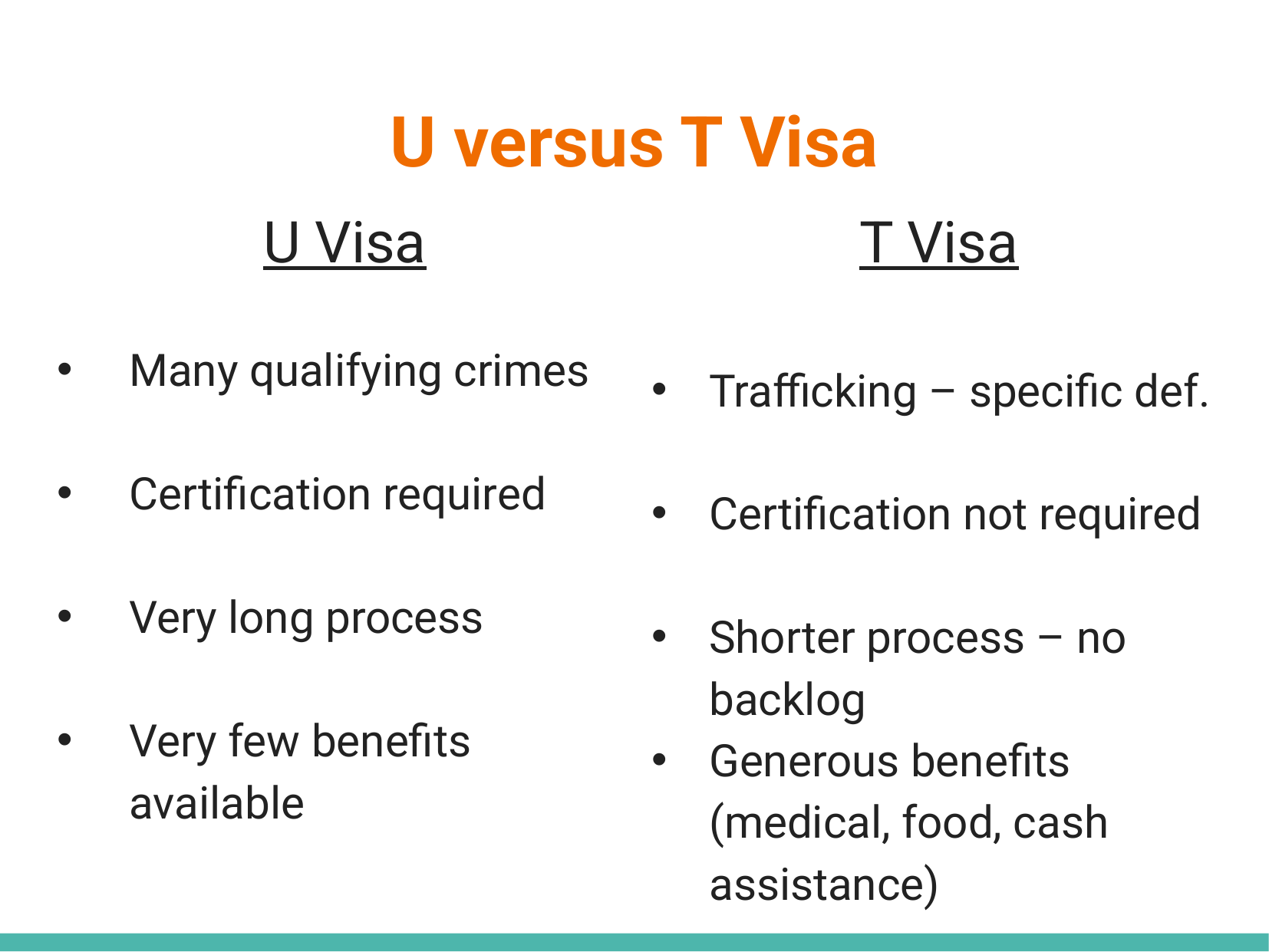

# U versus T Visa
U Visa
Many qualifying crimes

Certification required
Very long process
Very few benefits available

T Visa
Trafficking – specific def.

Certification not required

Shorter process – no backlog
Generous benefits (medical, food, cash assistance)